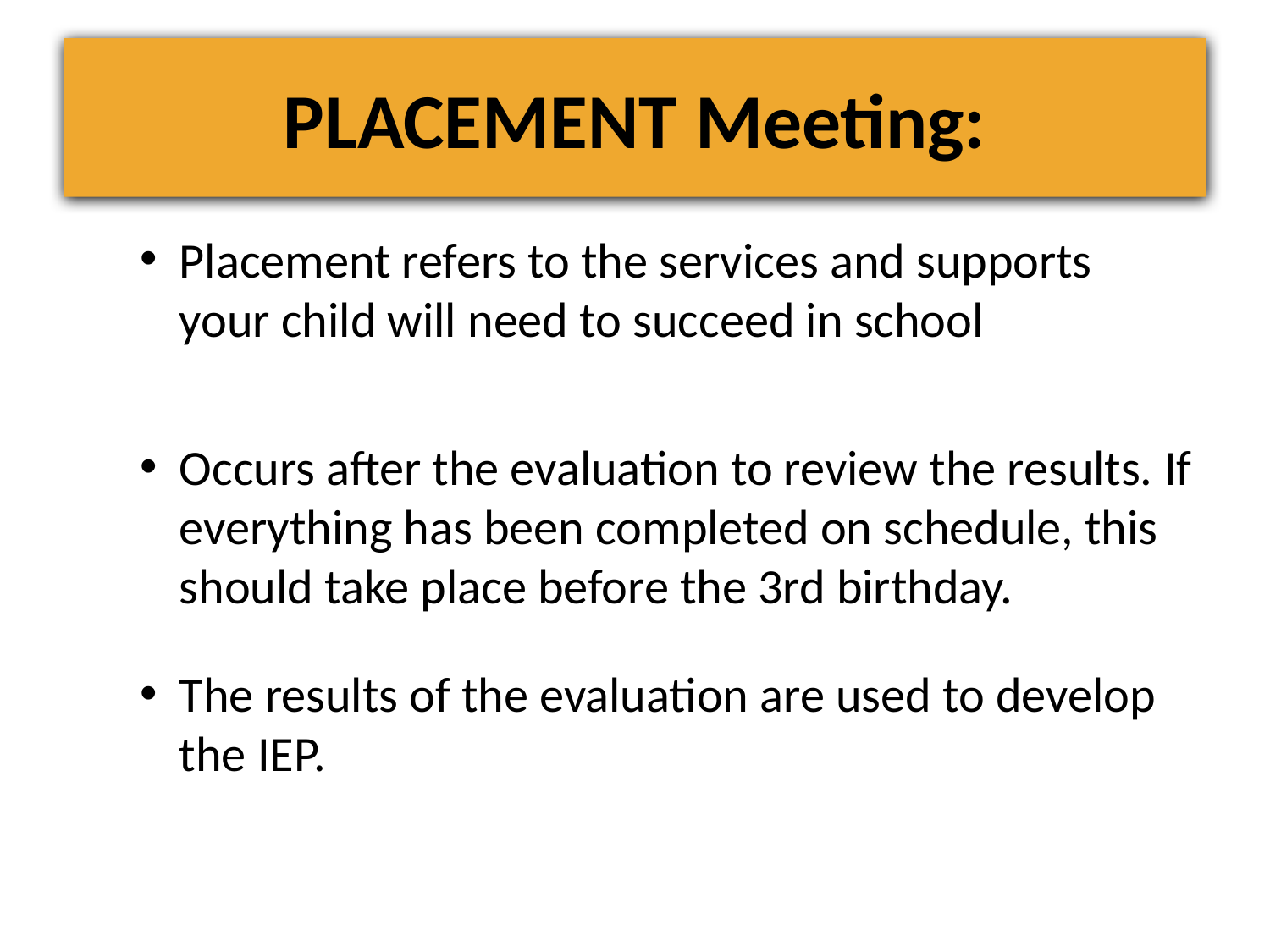

# PLACEMENT Meeting:
Placement refers to the services and supports your child will need to succeed in school

Occurs after the evaluation to review the results. If everything has been completed on schedule, this should take place before the 3rd birthday.

The results of the evaluation are used to develop the IEP.